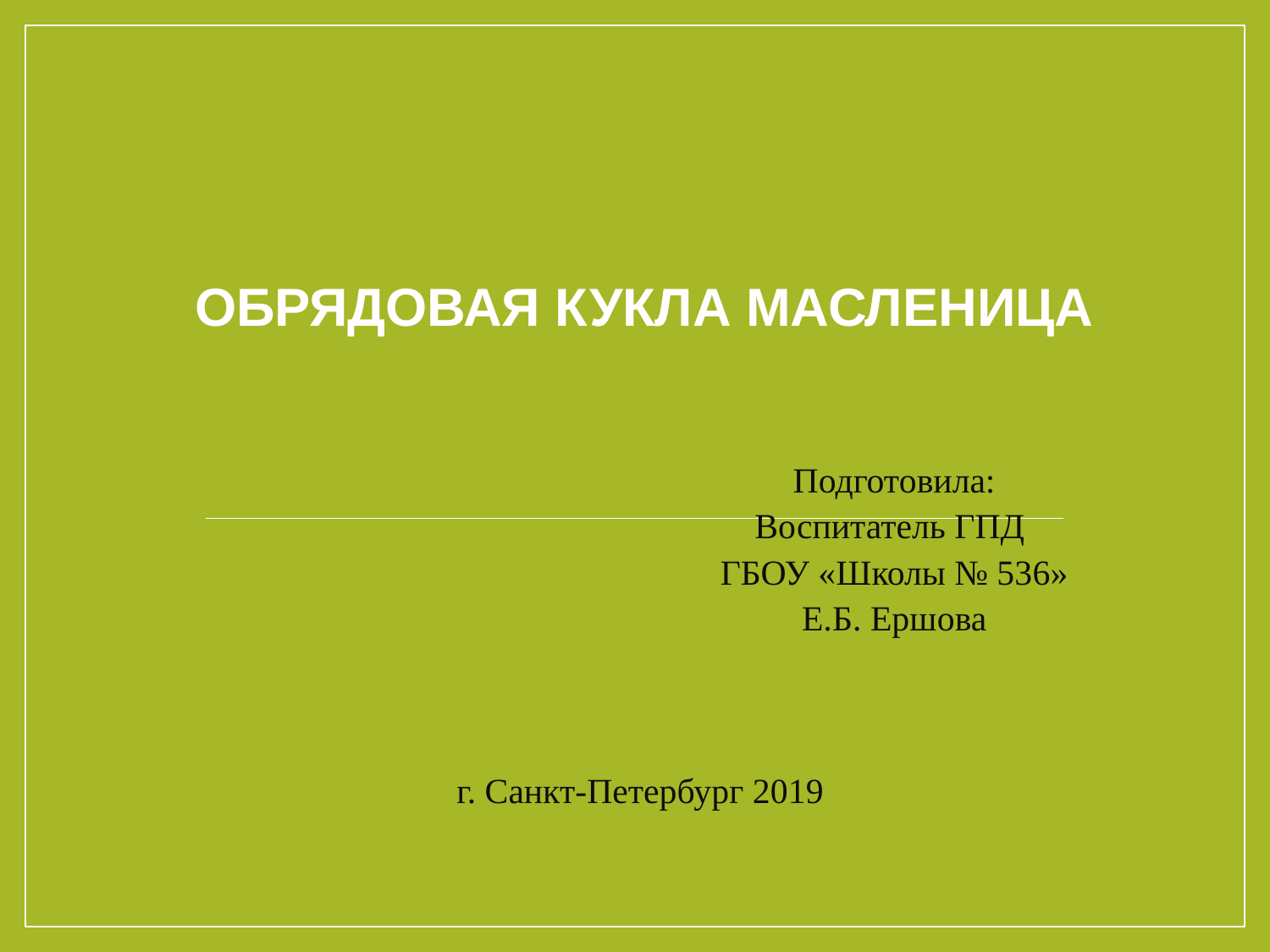

# Обрядовая кукла Масленица
Подготовила:
Воспитатель ГПД
ГБОУ «Школы № 536»
Е.Б. Ершова

г. Санкт-Петербург 2019